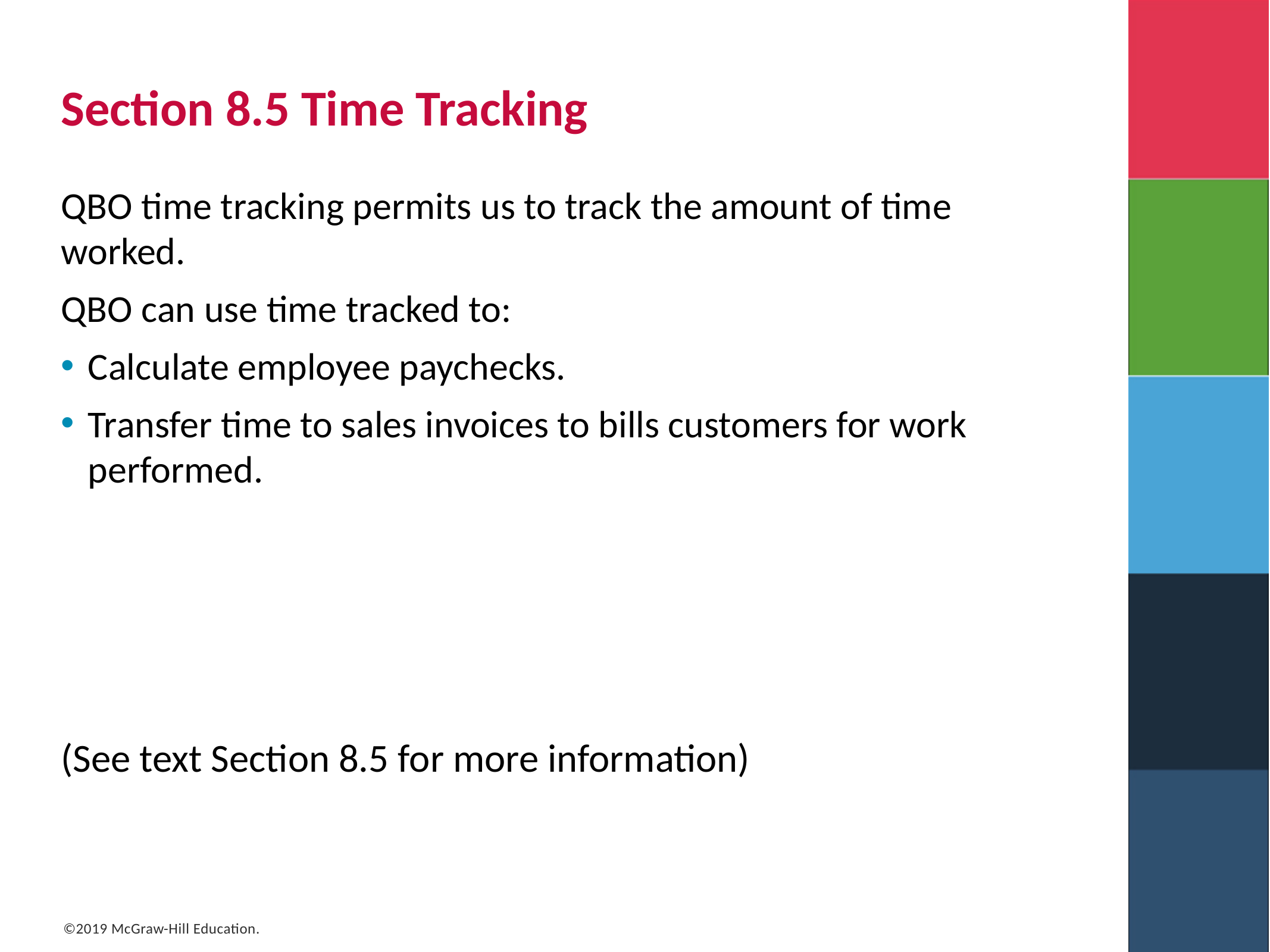

# Section 8.5 Time Tracking
Q B O time tracking permits us to track the amount of time worked.
Q B O can use time tracked to:
Calculate employee paychecks.
Transfer time to sales invoices to bills customers for work performed.
(See text Section 8.5 for more information)